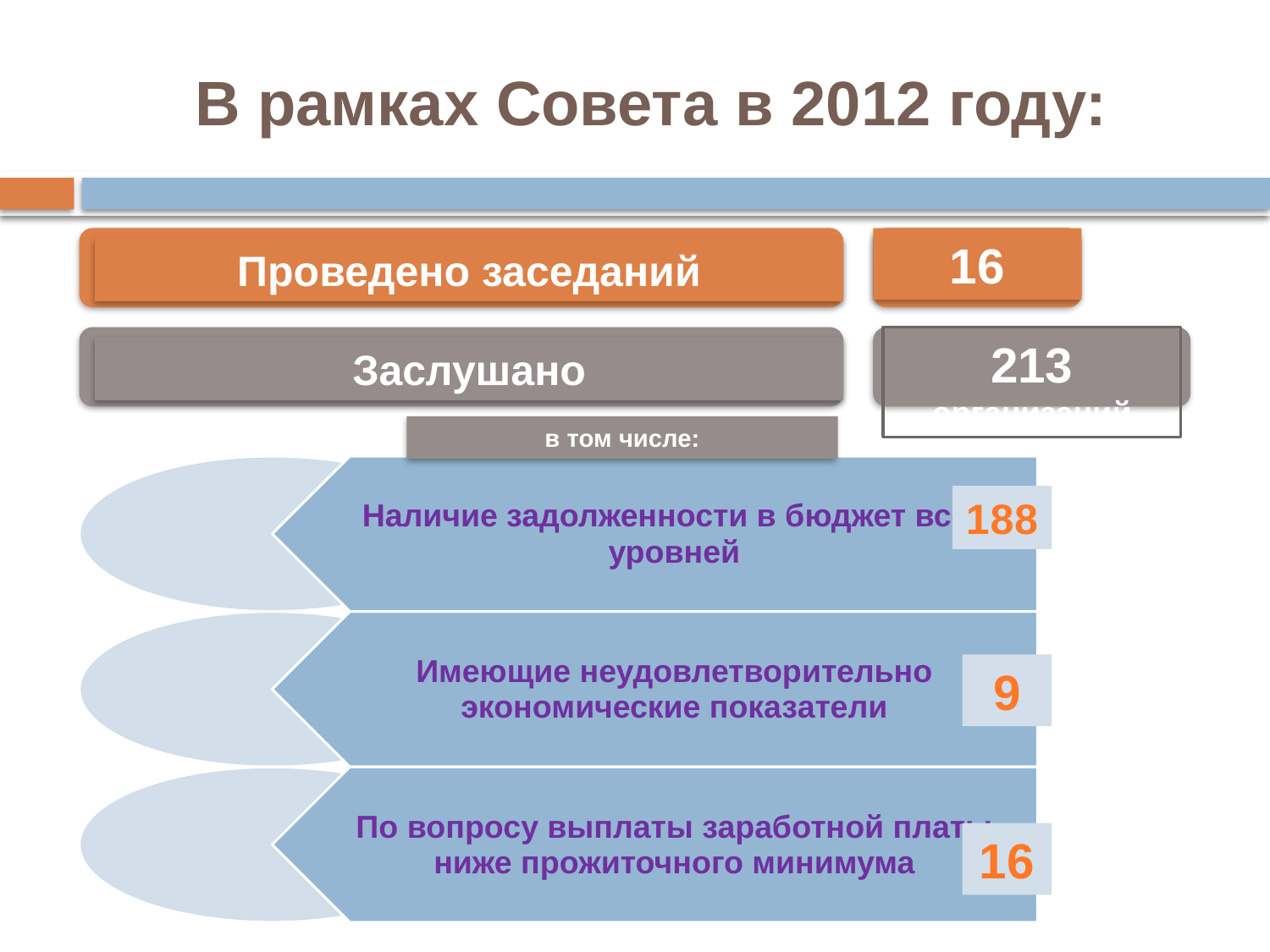

# В рамках Совета в 2012 году:

Проведено заседаний

16

213 организаций

Заслушано
в том числе:
Имеющие неудовлетворительно экономические показатели
По вопросу выплаты заработной платы ниже прожиточного минимума
188
9
16